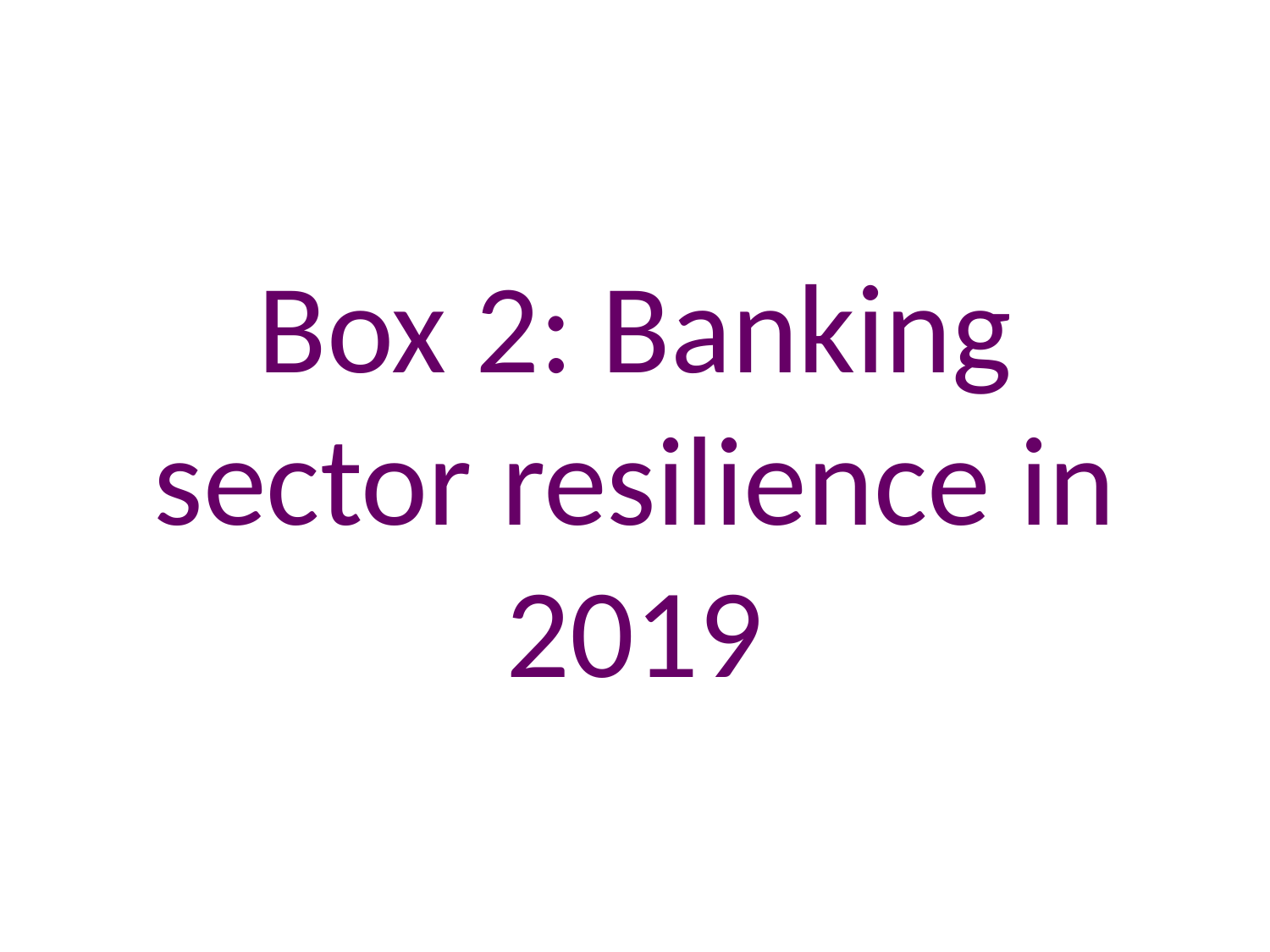

# Box 2: Banking sector resilience in 2019